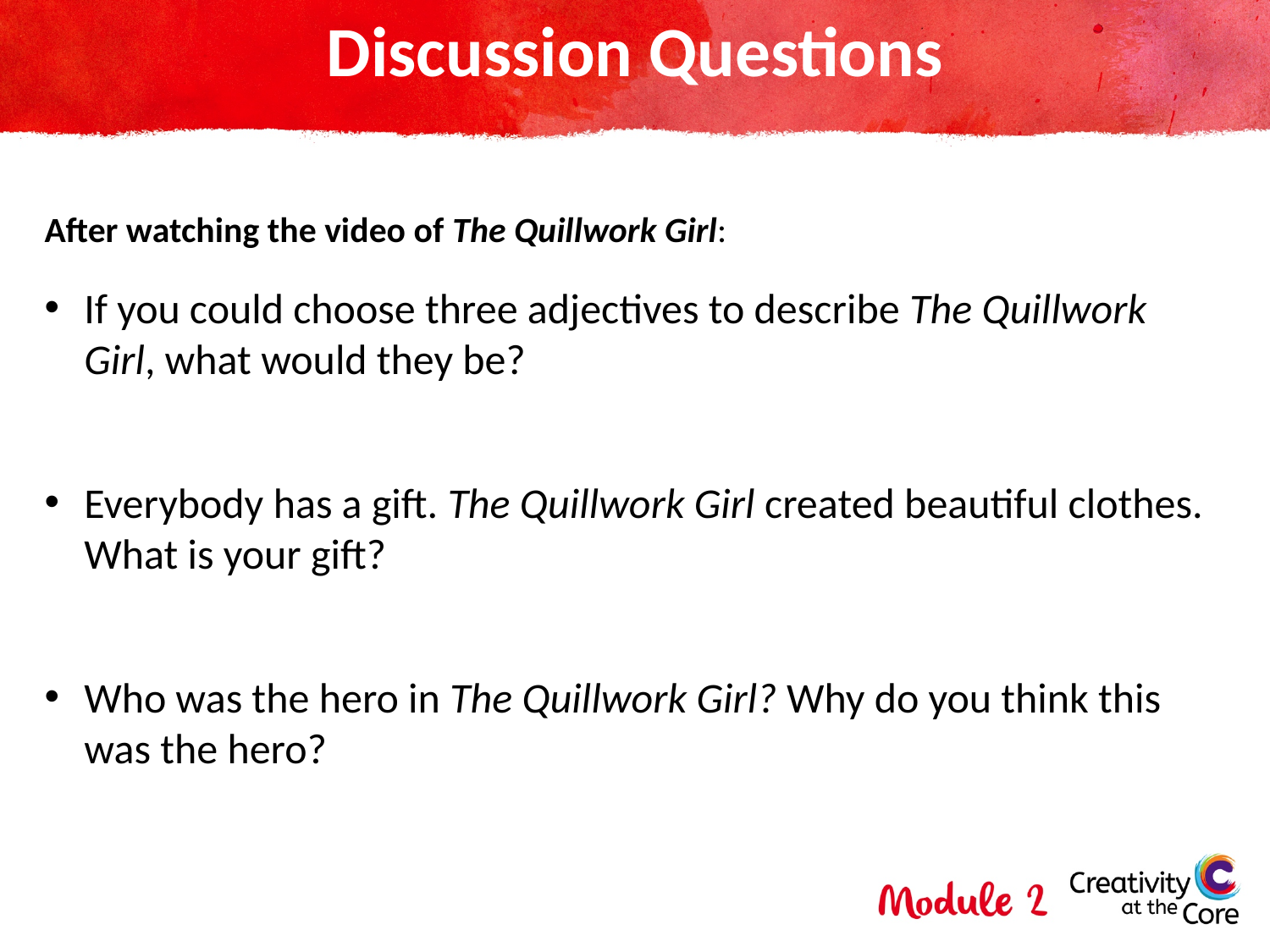

# Discussion Questions
After watching the video of The Quillwork Girl:

If you could choose three adjectives to describe The Quillwork Girl, what would they be?

Everybody has a gift. The Quillwork Girl created beautiful clothes. What is your gift?

Who was the hero in The Quillwork Girl? Why do you think this was the hero?